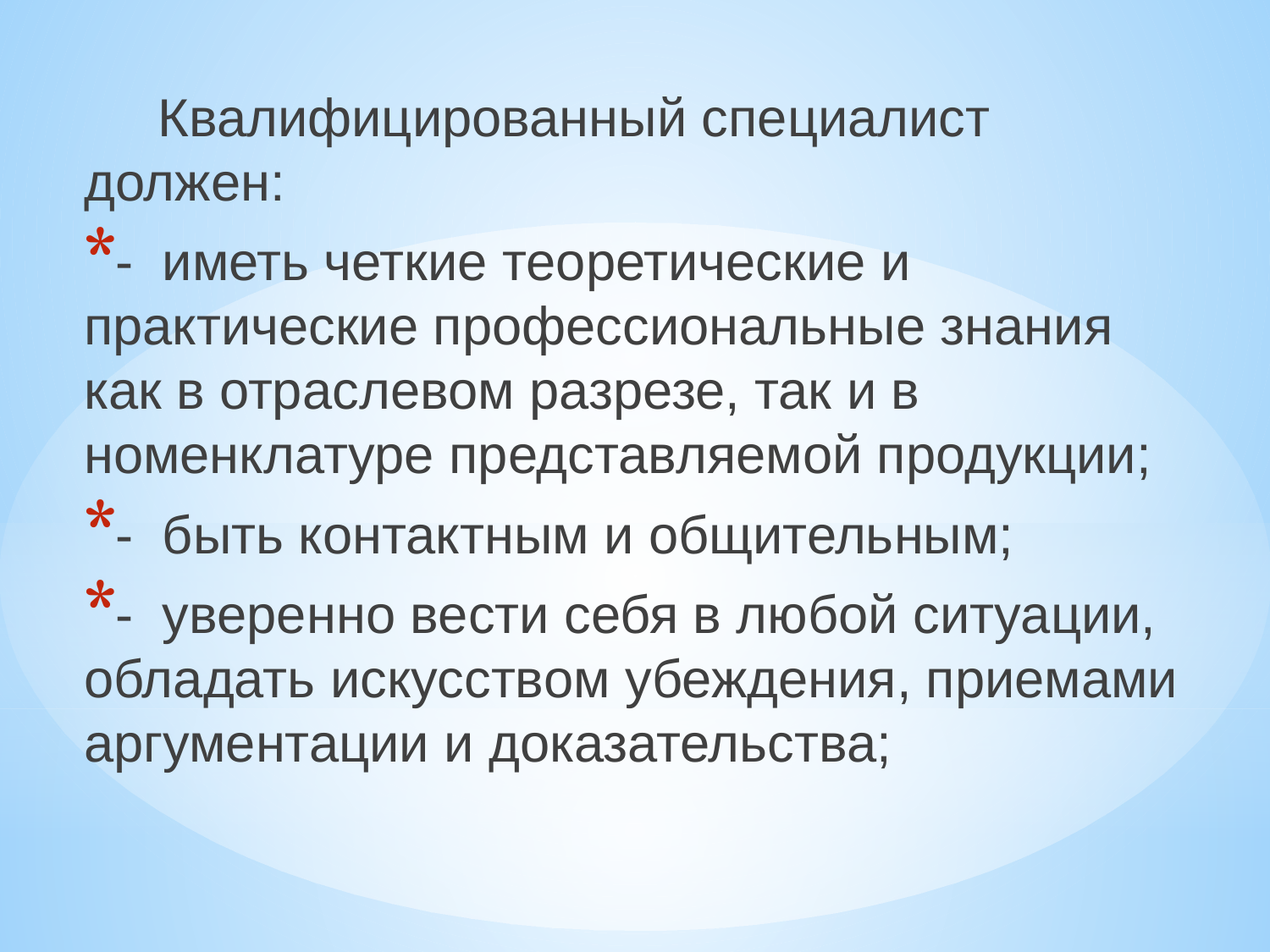

Квалифицированный специалист должен:
-  иметь четкие теоретические и практические профессиональные знания как в отраслевом разрезе, так и в номенклатуре представляемой продукции;
-  быть контактным и общительным;
-  уверенно вести себя в любой ситуации, обладать искусством убеждения, приемами аргументации и доказательства;

#